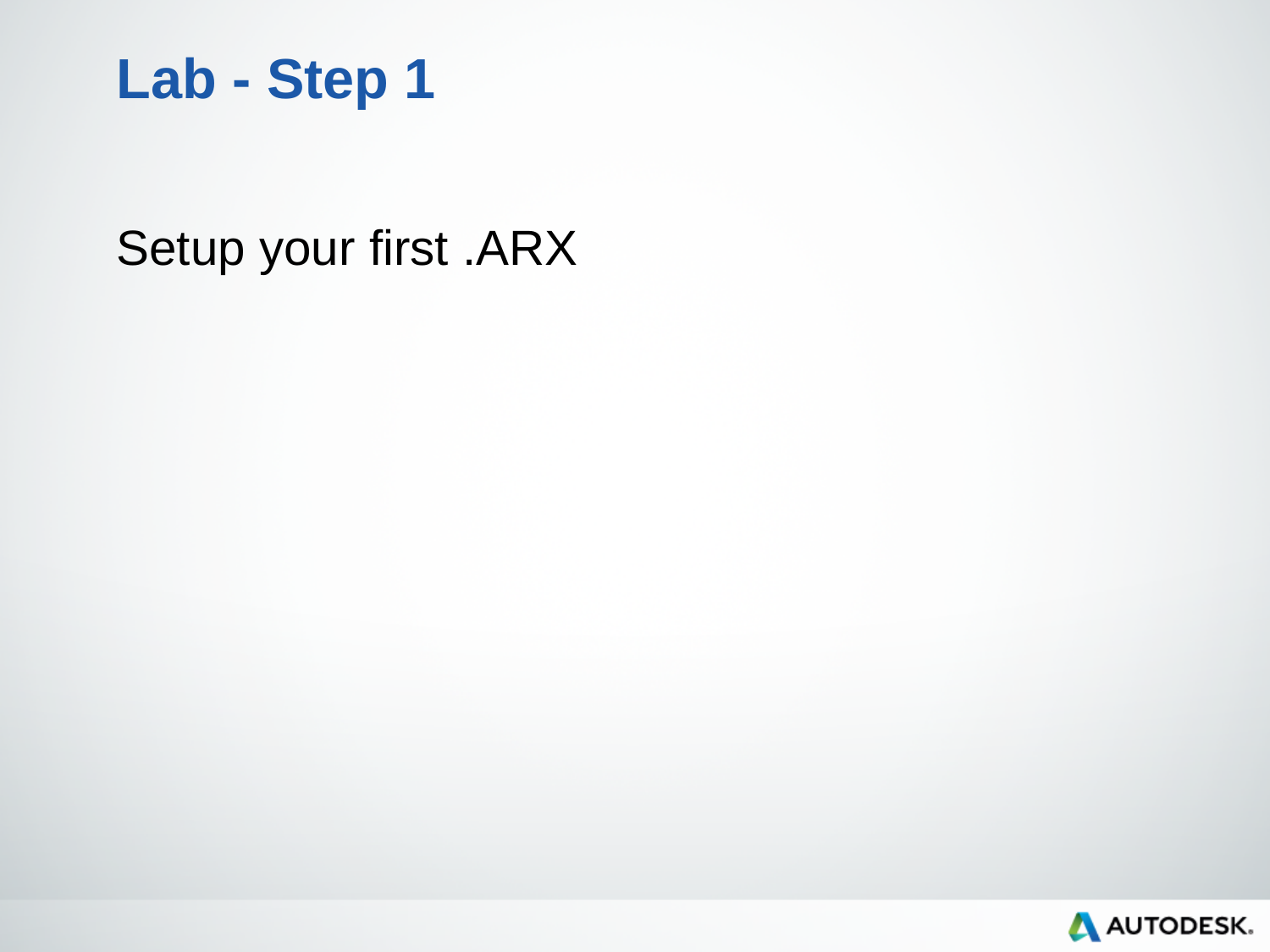

# Lab - Step 1
Setup your first .ARX